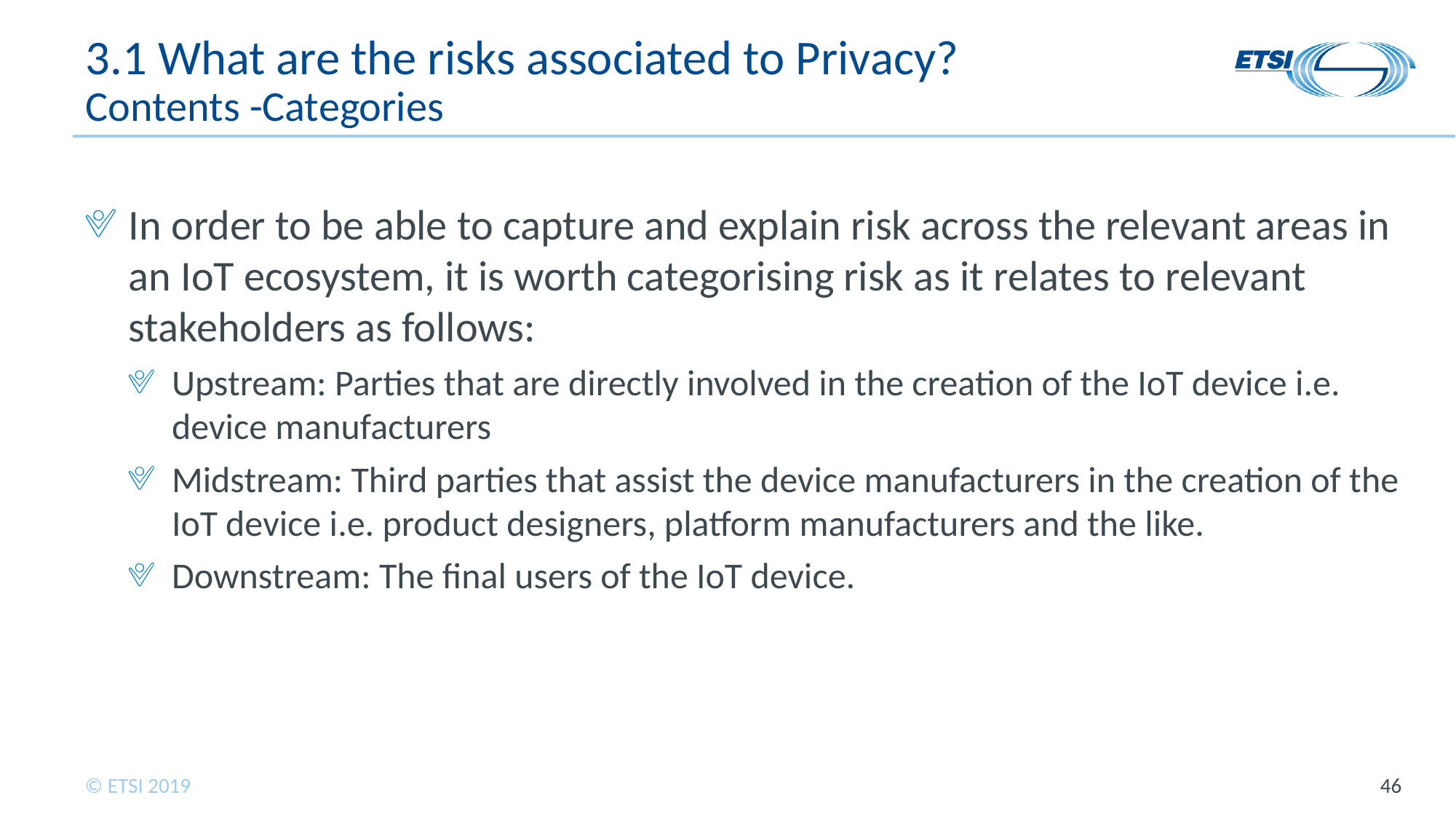

# 3.1 What are the risks associated to Privacy? Contents -Categories
In order to be able to capture and explain risk across the relevant areas in an IoT ecosystem, it is worth categorising risk as it relates to relevant stakeholders as follows:
Upstream: Parties that are directly involved in the creation of the IoT device i.e. device manufacturers
Midstream: Third parties that assist the device manufacturers in the creation of the IoT device i.e. product designers, platform manufacturers and the like.
Downstream: The final users of the IoT device.